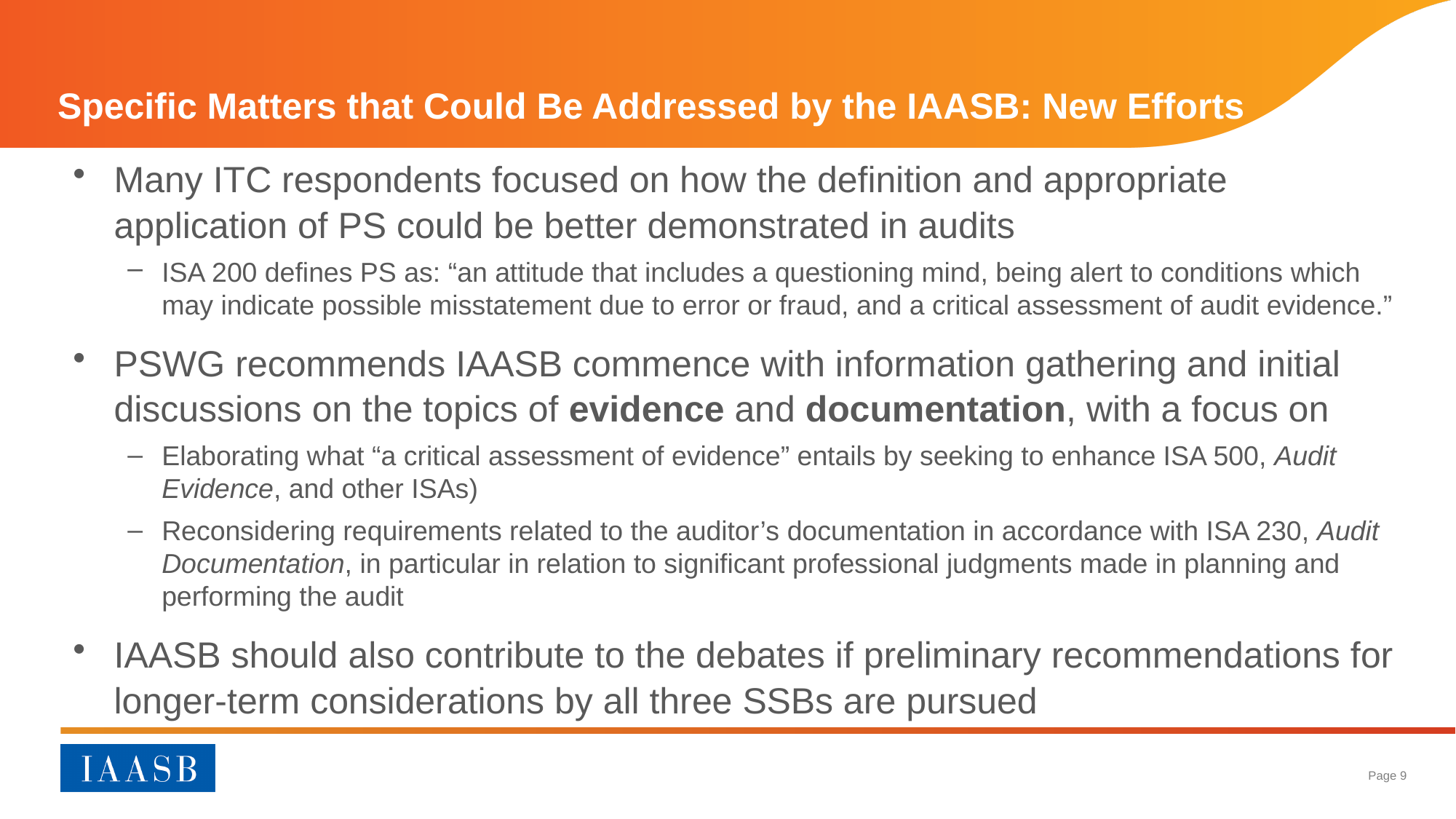

# Specific Matters that Could Be Addressed by the IAASB: New Efforts
Many ITC respondents focused on how the definition and appropriate application of PS could be better demonstrated in audits
ISA 200 defines PS as: “an attitude that includes a questioning mind, being alert to conditions which may indicate possible misstatement due to error or fraud, and a critical assessment of audit evidence.”
PSWG recommends IAASB commence with information gathering and initial discussions on the topics of evidence and documentation, with a focus on
Elaborating what “a critical assessment of evidence” entails by seeking to enhance ISA 500, Audit Evidence, and other ISAs)
Reconsidering requirements related to the auditor’s documentation in accordance with ISA 230, Audit Documentation, in particular in relation to significant professional judgments made in planning and performing the audit
IAASB should also contribute to the debates if preliminary recommendations for longer-term considerations by all three SSBs are pursued